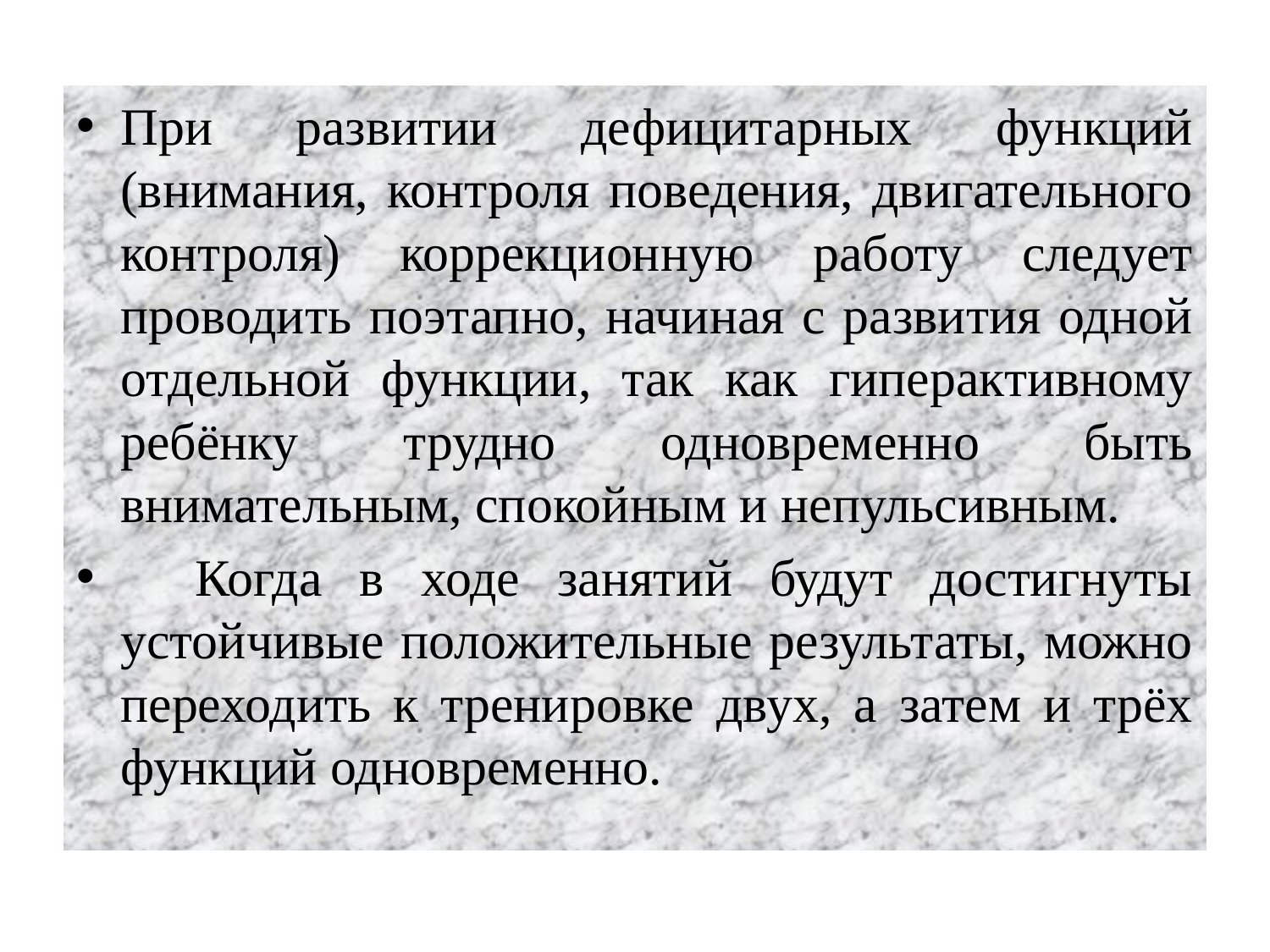

#
При развитии дефицитарных функций (внимания, контроля поведения, двигательного контроля) коррекционную работу следует проводить поэтапно, начиная с развития одной отдельной функции, так как гиперактивному ребёнку трудно одновременно быть внимательным, спокойным и непульсивным.
  Когда в ходе занятий будут достигнуты устойчивые положительные результаты, можно переходить к тренировке двух, а затем и трёх функций одновременно.